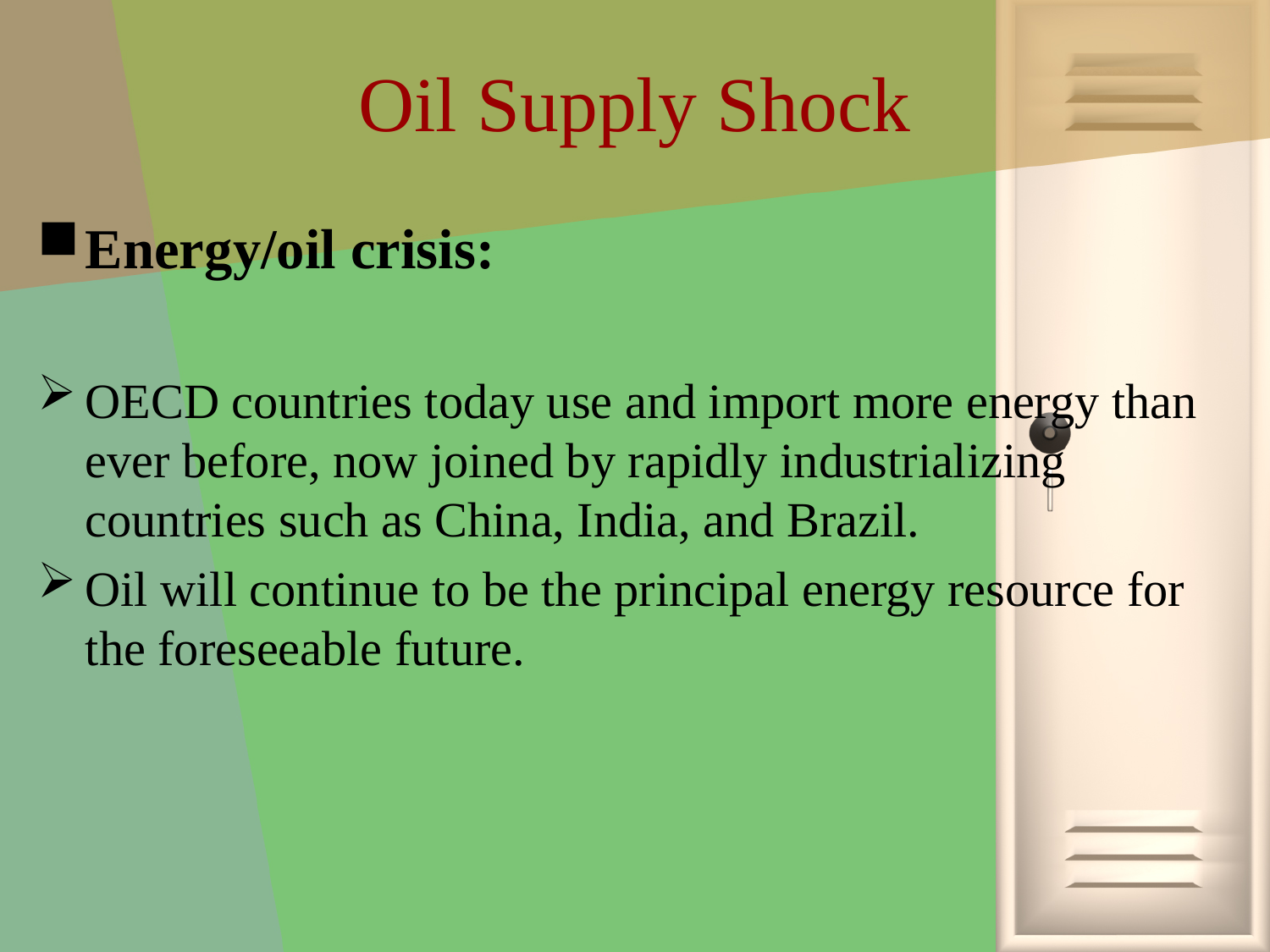

# Oil Supply Shock
Energy/oil crisis:

OECD countries today use and import more energy than ever before, now joined by rapidly industrializing countries such as China, India, and Brazil.
Oil will continue to be the principal energy resource for the foreseeable future.